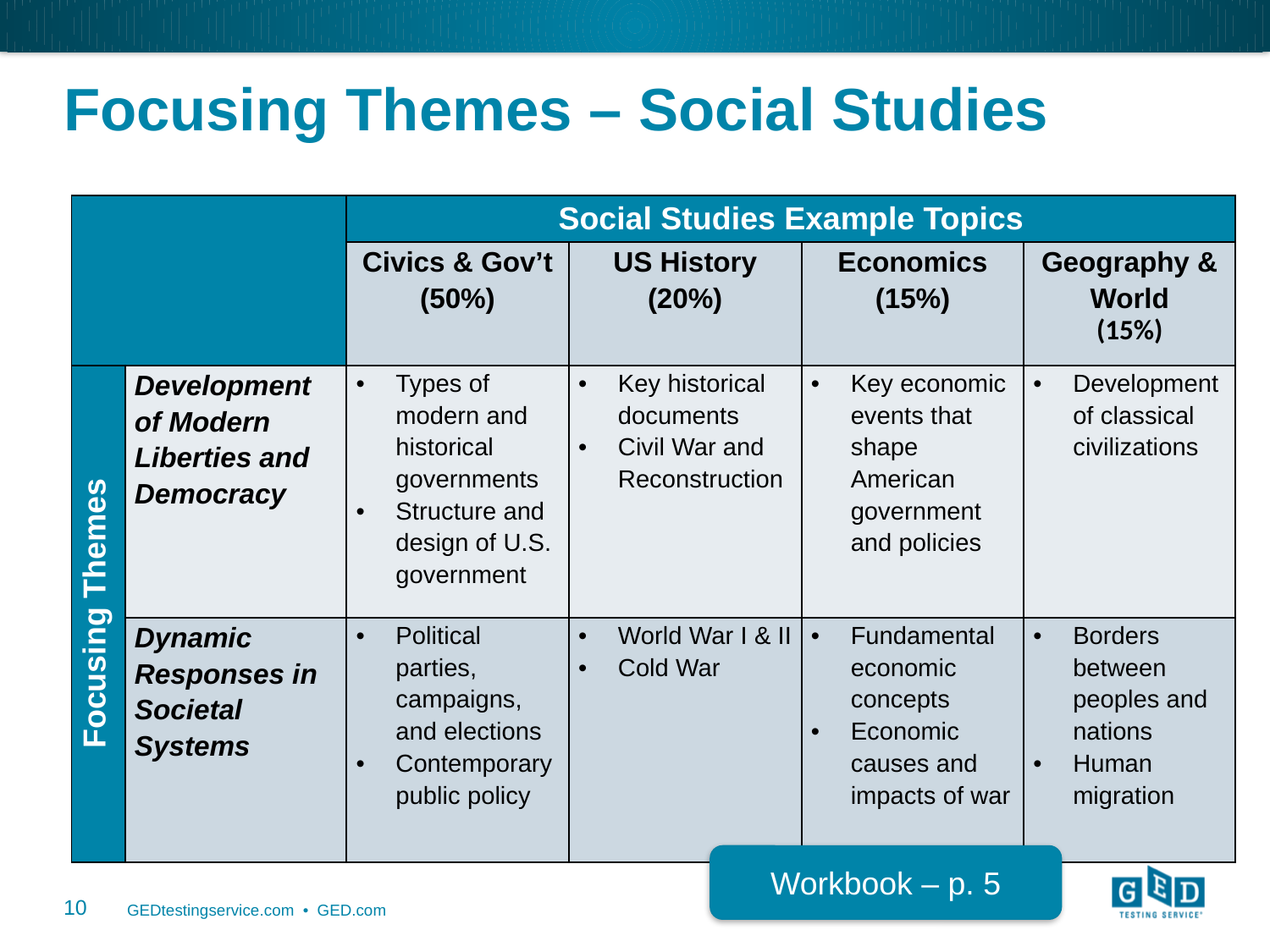

# Focusing Themes – Social Studies
|  |  | Social Studies Example Topics |  |  |  |
| --- | --- | --- | --- | --- | --- |
|  |  | Civics & Gov’t (50%) | US History (20%) | Economics (15%) | Geography & World (15%) |
| Focusing Themes | Development of Modern Liberties and Democracy | Types of modern and historical governments Structure and design of U.S. government | Key historical documents Civil War and Reconstruction | Key economic events that shape American government and policies | Development of classical civilizations |
|  | Dynamic Responses in Societal Systems | Political parties, campaigns, and elections Contemporary public policy | World War I & II Cold War | Fundamental economic concepts Economic causes and impacts of war | Borders between peoples and nations Human migration |
Workbook – p. 5
10